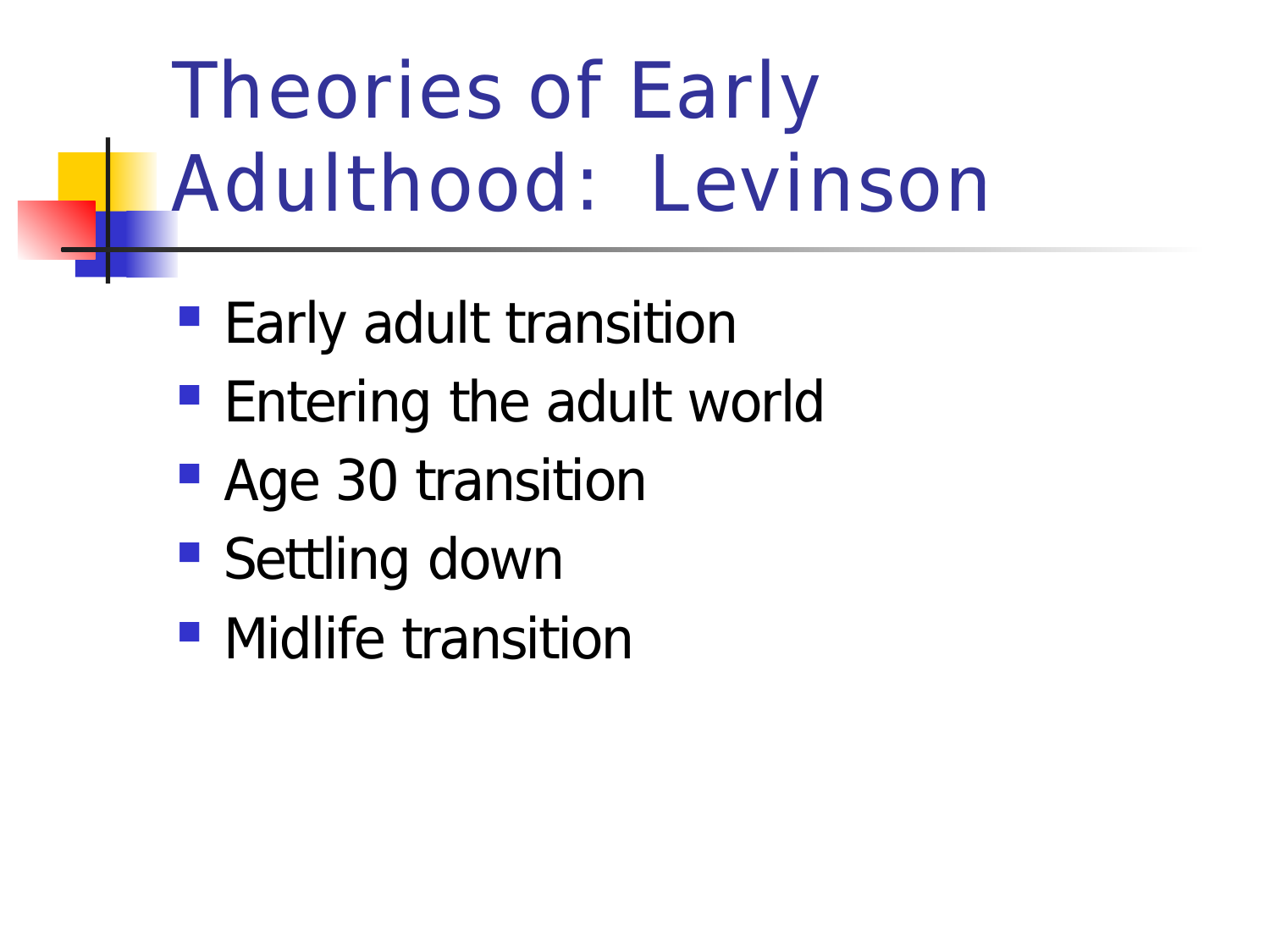

# Theories of Early Adulthood:  Levinson
Early adult transition
Entering the adult world
Age 30 transition
Settling down
Midlife transition